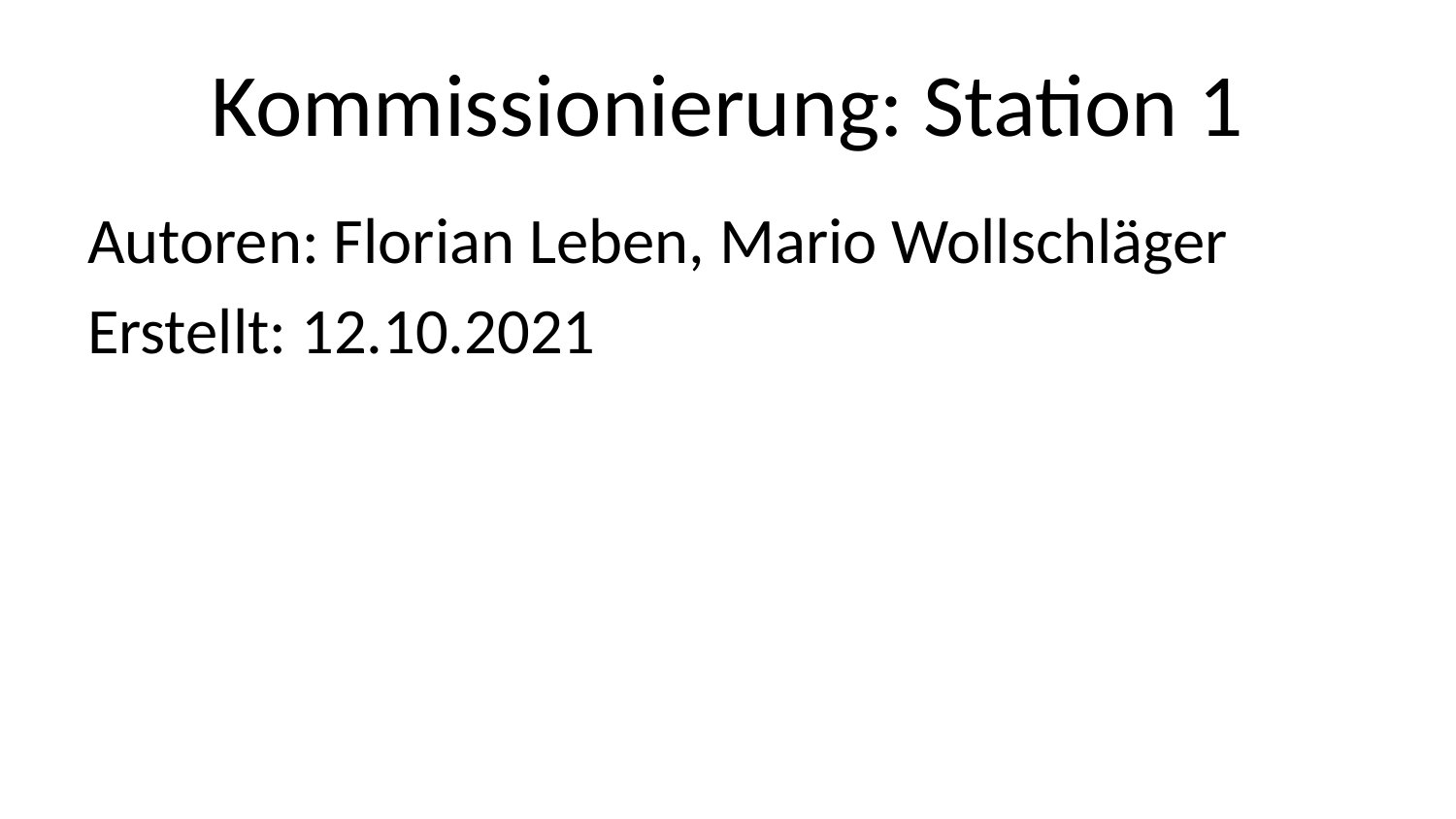

# Kommissionierung: Station 1
Autoren: Florian Leben, Mario Wollschläger
Erstellt: 12.10.2021